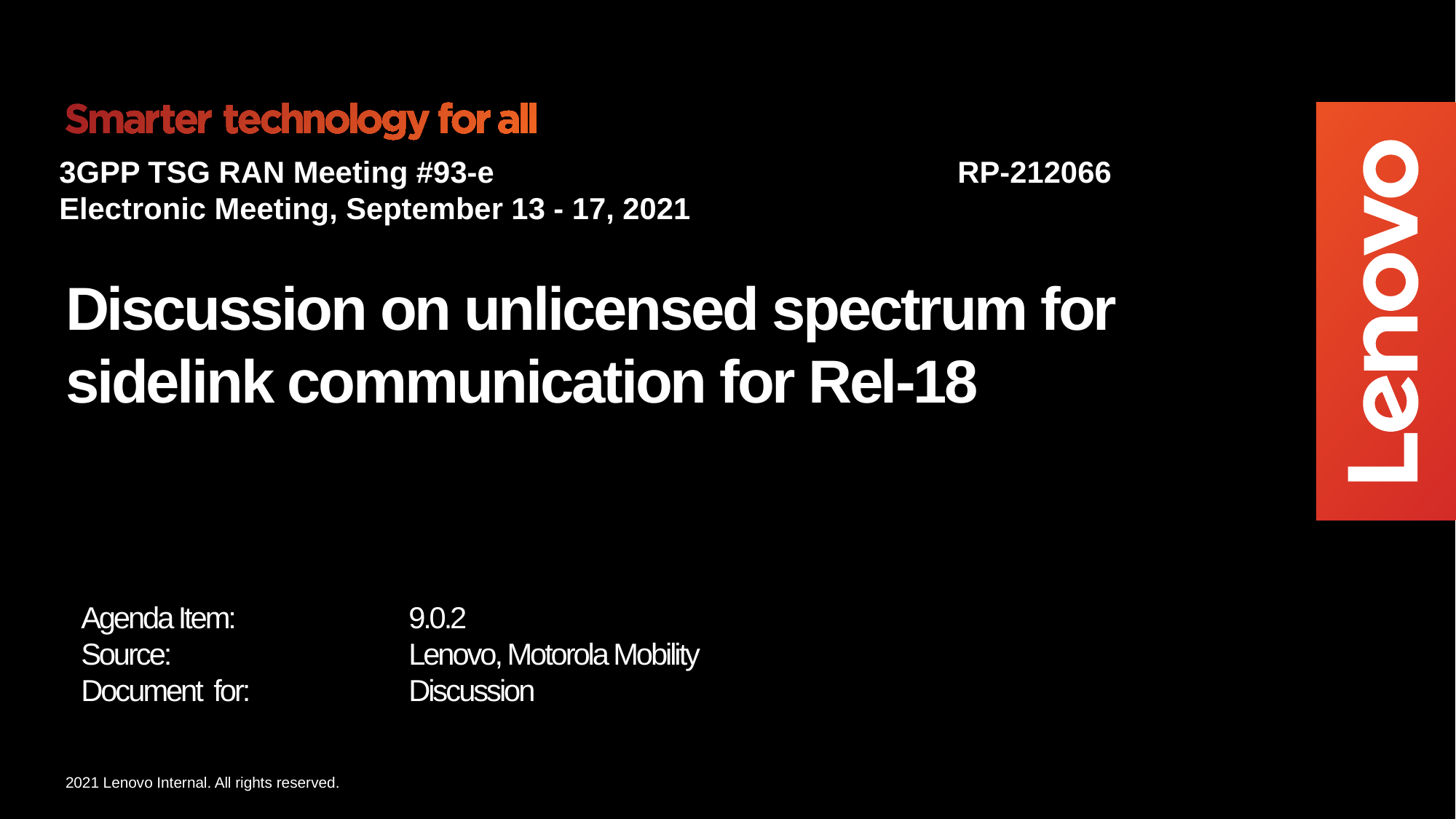

3GPP TSG RAN Meeting #93-e 	                  	                RP-212066
Electronic Meeting, September 13 - 17, 2021
# Discussion on unlicensed spectrum for sidelink communication for Rel-18
Agenda Item:		9.0.2
Source:			Lenovo, Motorola Mobility
Document  for:		Discussion
 5G Team / Lenovo Research / MBG